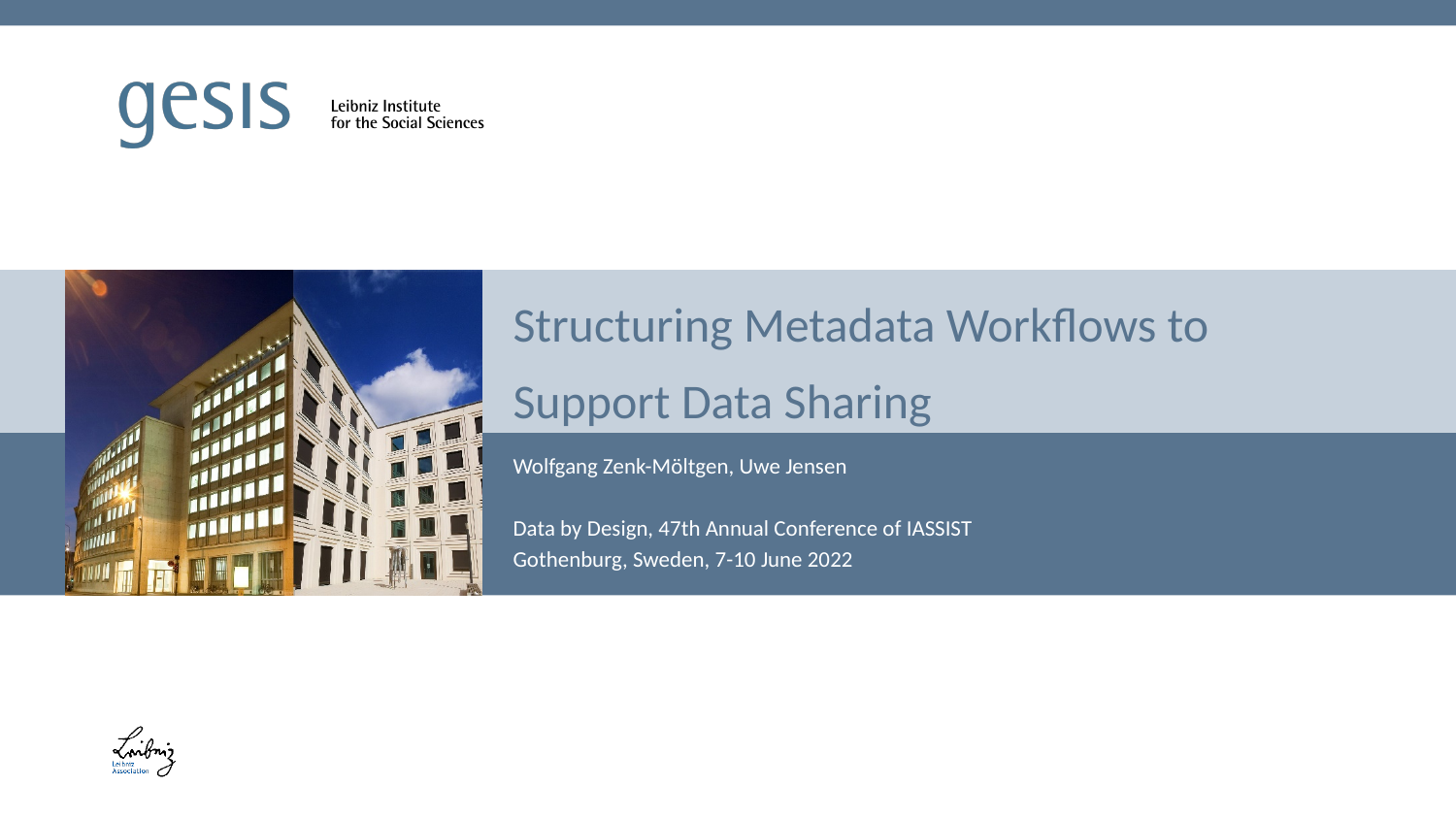

# Structuring Metadata Workflows to Support Data Sharing
Wolfgang Zenk-Möltgen, Uwe Jensen

Data by Design, 47th Annual Conference of IASSIST
Gothenburg, Sweden, 7-10 June 2022